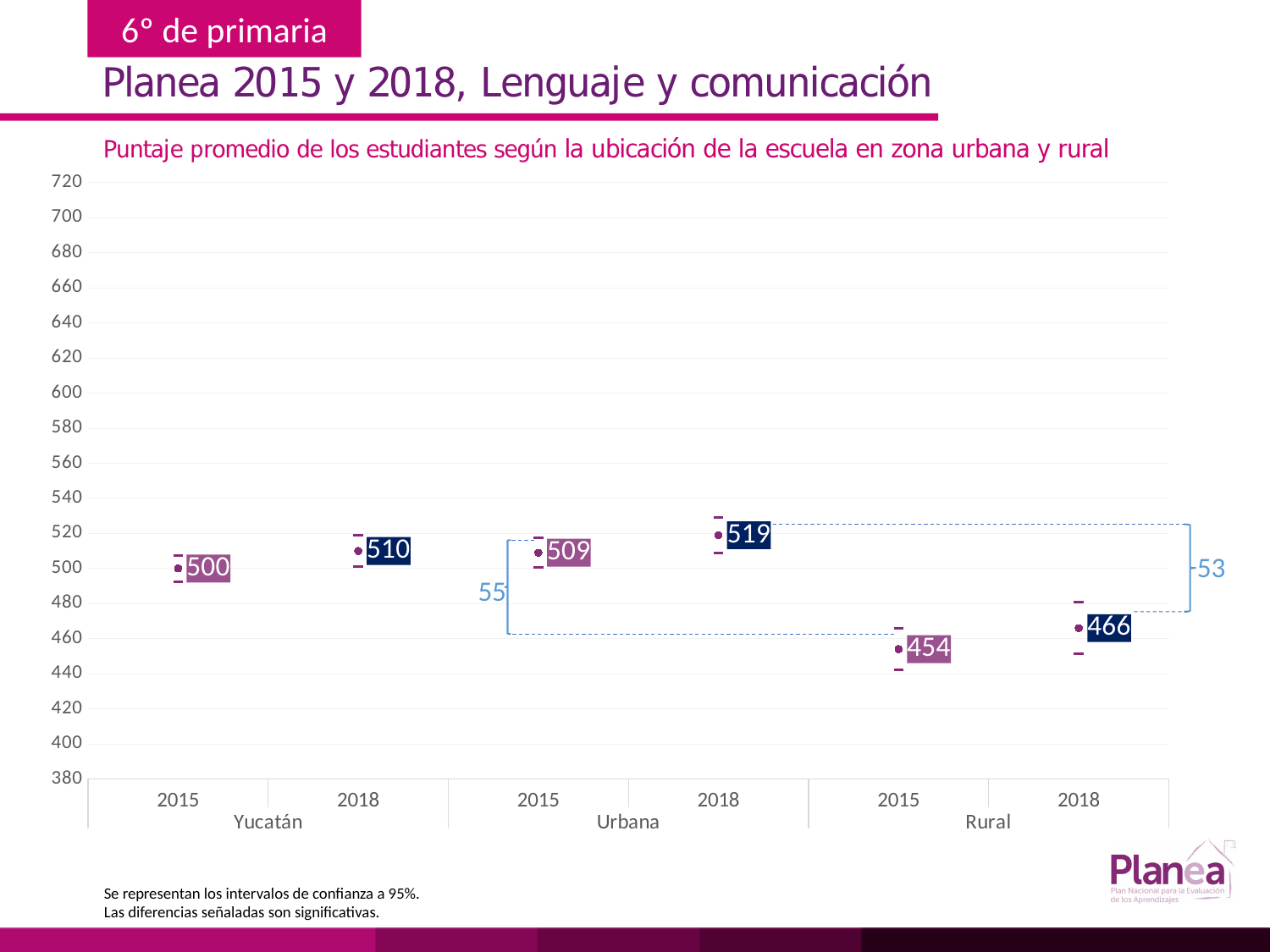

Planea 2015 y 2018, Lenguaje y comunicación

Puntaje promedio de los estudiantes según la ubicación de la escuela en zona urbana y rural

### Chart

| Category |  |  |  |
|---|---|---|---|
| 2015 | 492.438 | 507.562 | 500.0 |
| 2018 | 501.244 | 518.756 | 510.0 |
| 2015 | 500.443 | 517.557 | 509.0 |
| 2018 | 508.851 | 529.149 | 519.0 |
| 2015 | 442.259 | 465.741 | 454.0 |
| 2018 | 451.274 | 480.726 | 466.0 |
53

55
Se representan los intervalos de confianza a 95%.
Las diferencias señaladas son significativas.